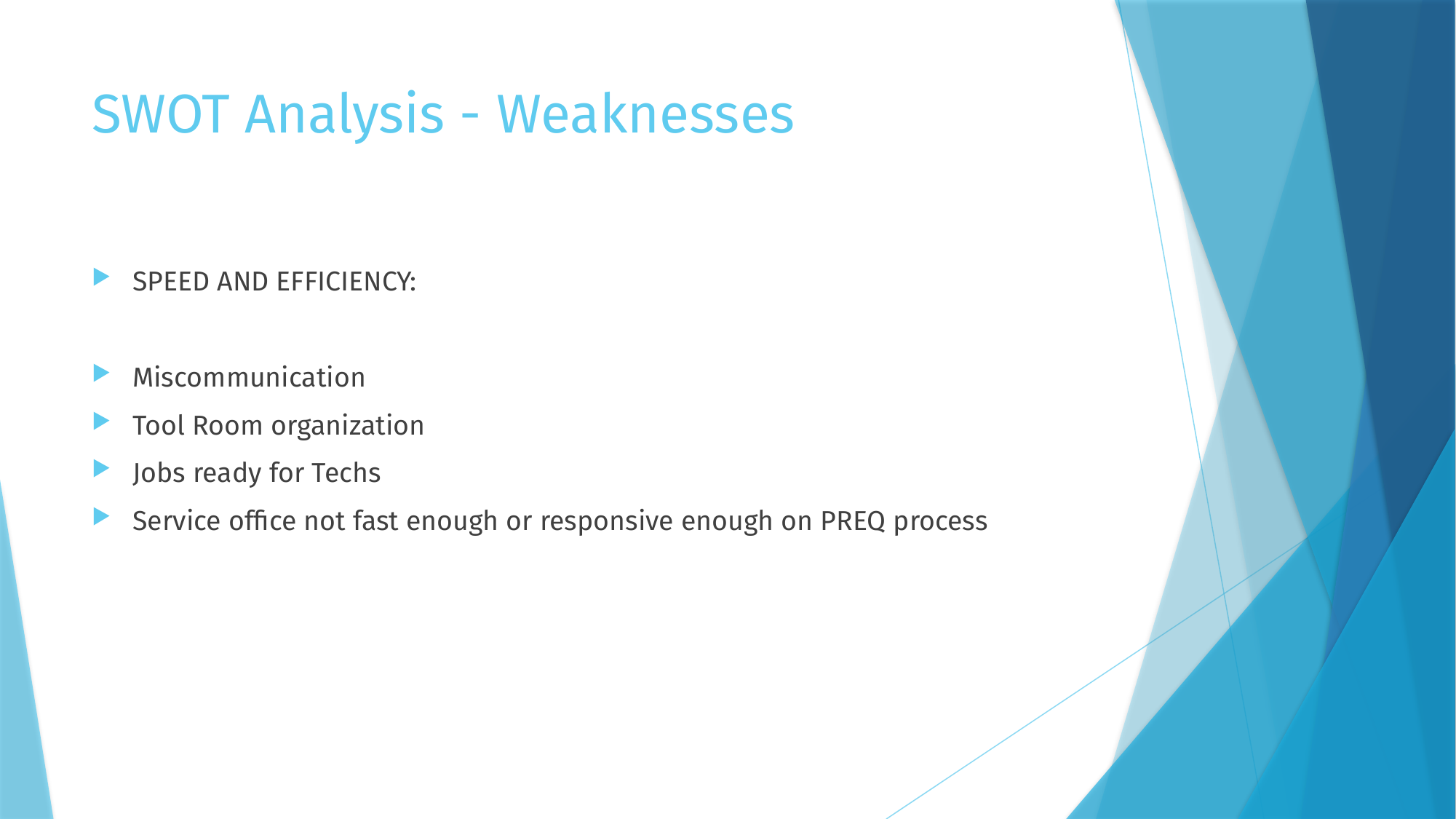

# SWOT Analysis - Weaknesses
SPEED AND EFFICIENCY:

Miscommunication
Tool Room organization
Jobs ready for Techs
Service office not fast enough or responsive enough on PREQ process